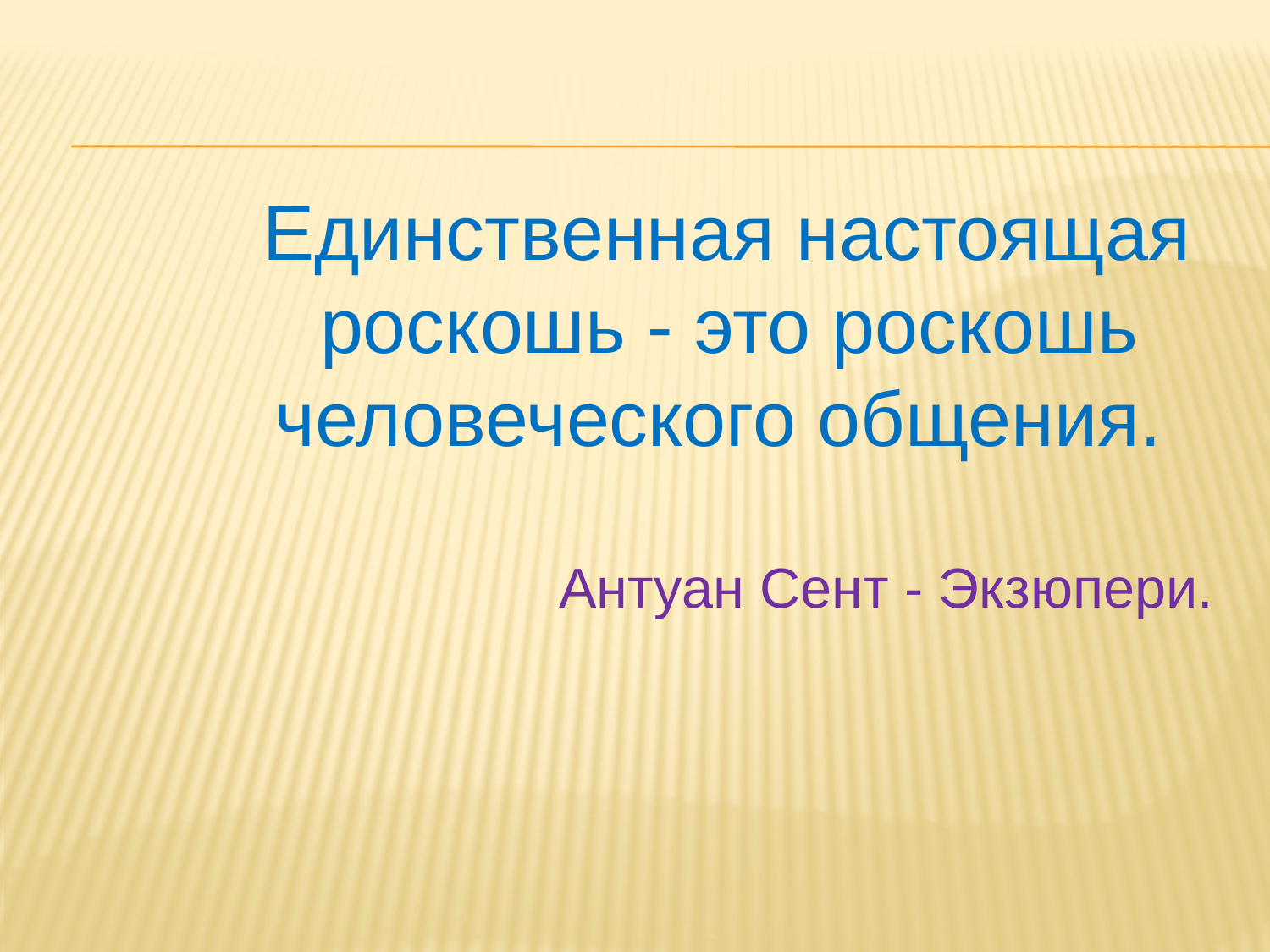

Единственная настоящая роскошь - это роскошь человеческого общения.

Антуан Сент - Экзюпери.